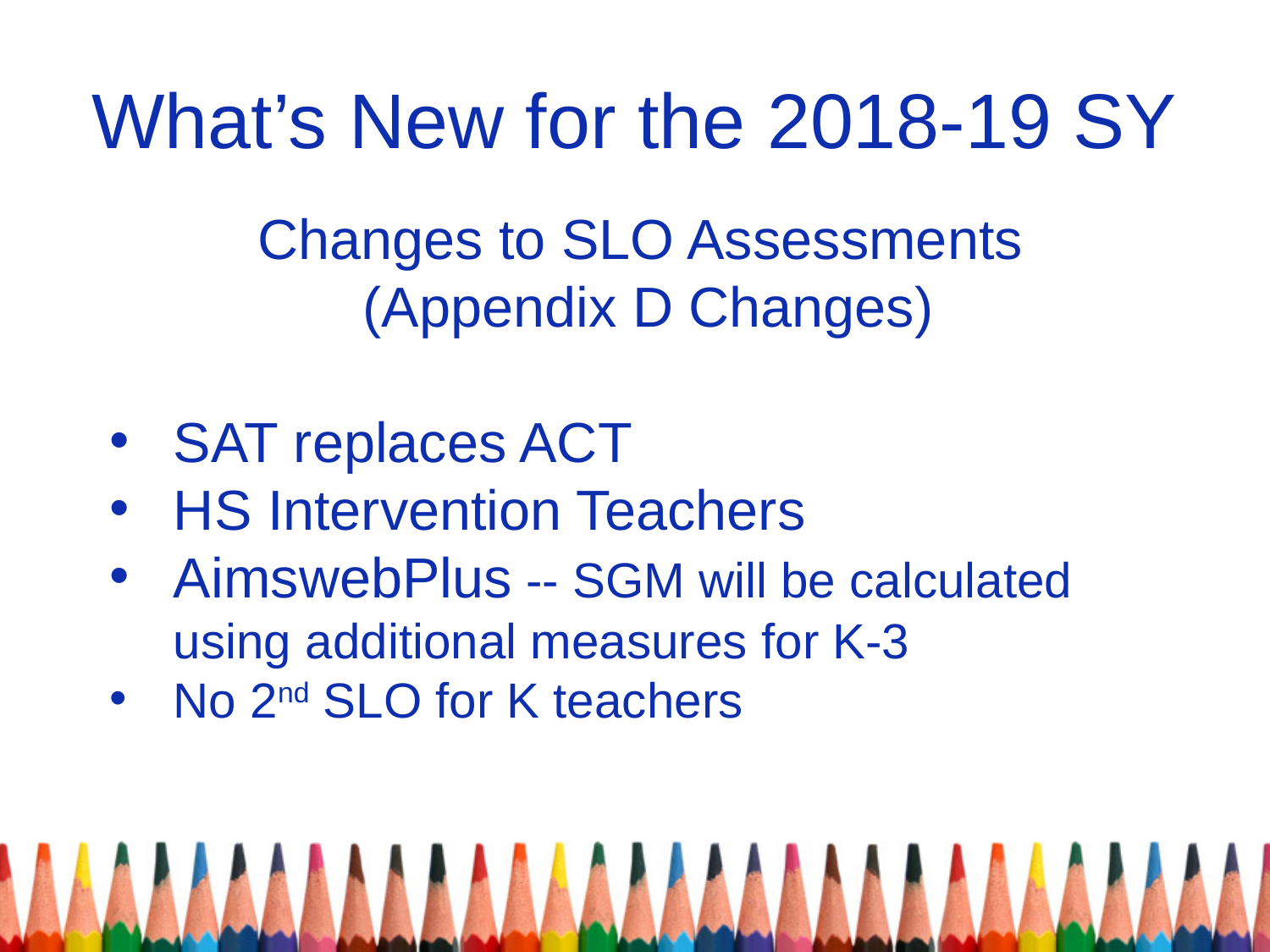

# What’s New for the 2018-19 SY
Changes to SLO Assessments
(Appendix D Changes)

SAT replaces ACT
HS Intervention Teachers
AimswebPlus -- SGM will be calculated using additional measures for K-3
No 2nd SLO for K teachers